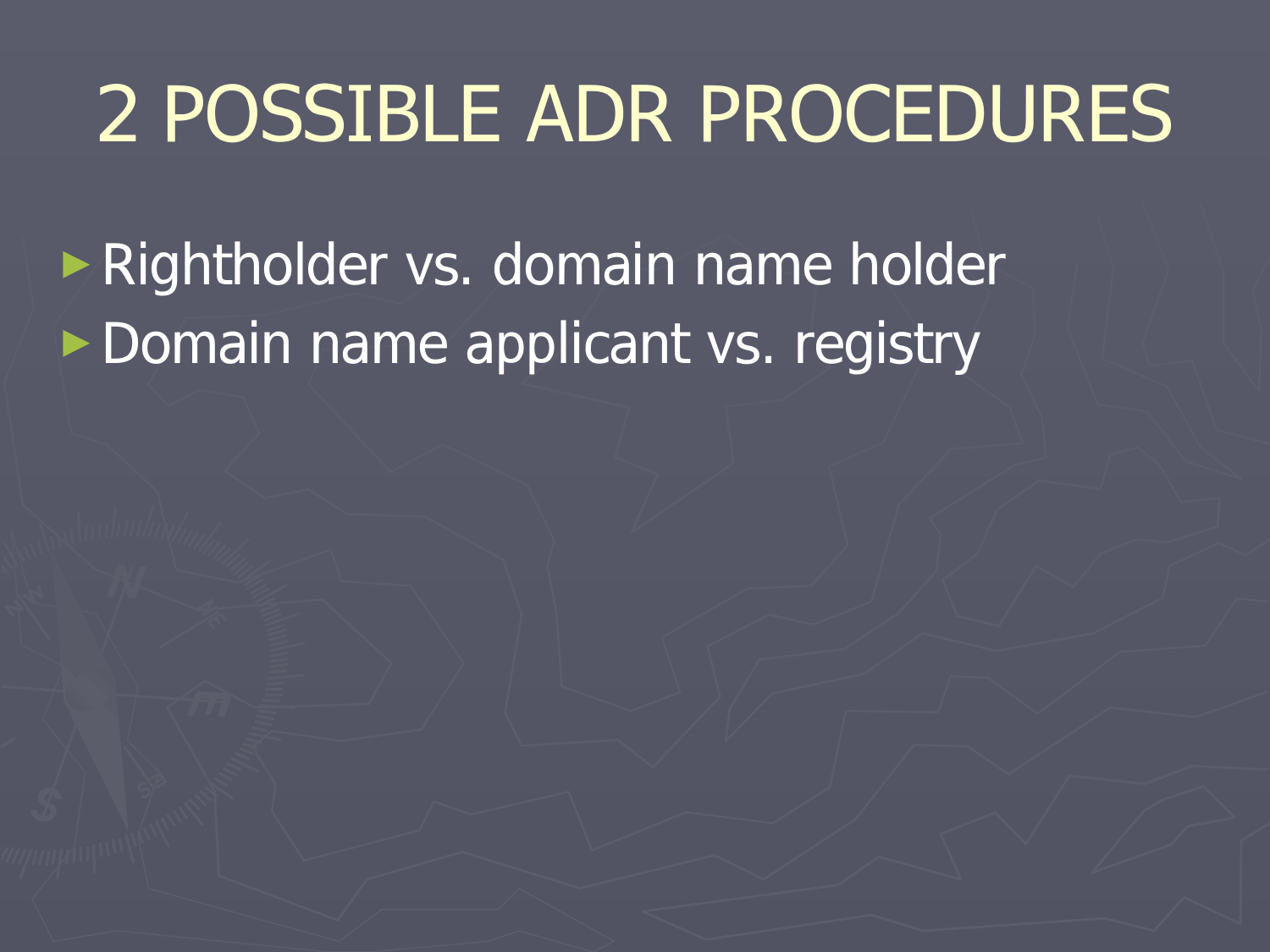

2 POSSIBLE ADR PROCEDURES
Rightholder vs. domain name holder
Domain name applicant vs. registry